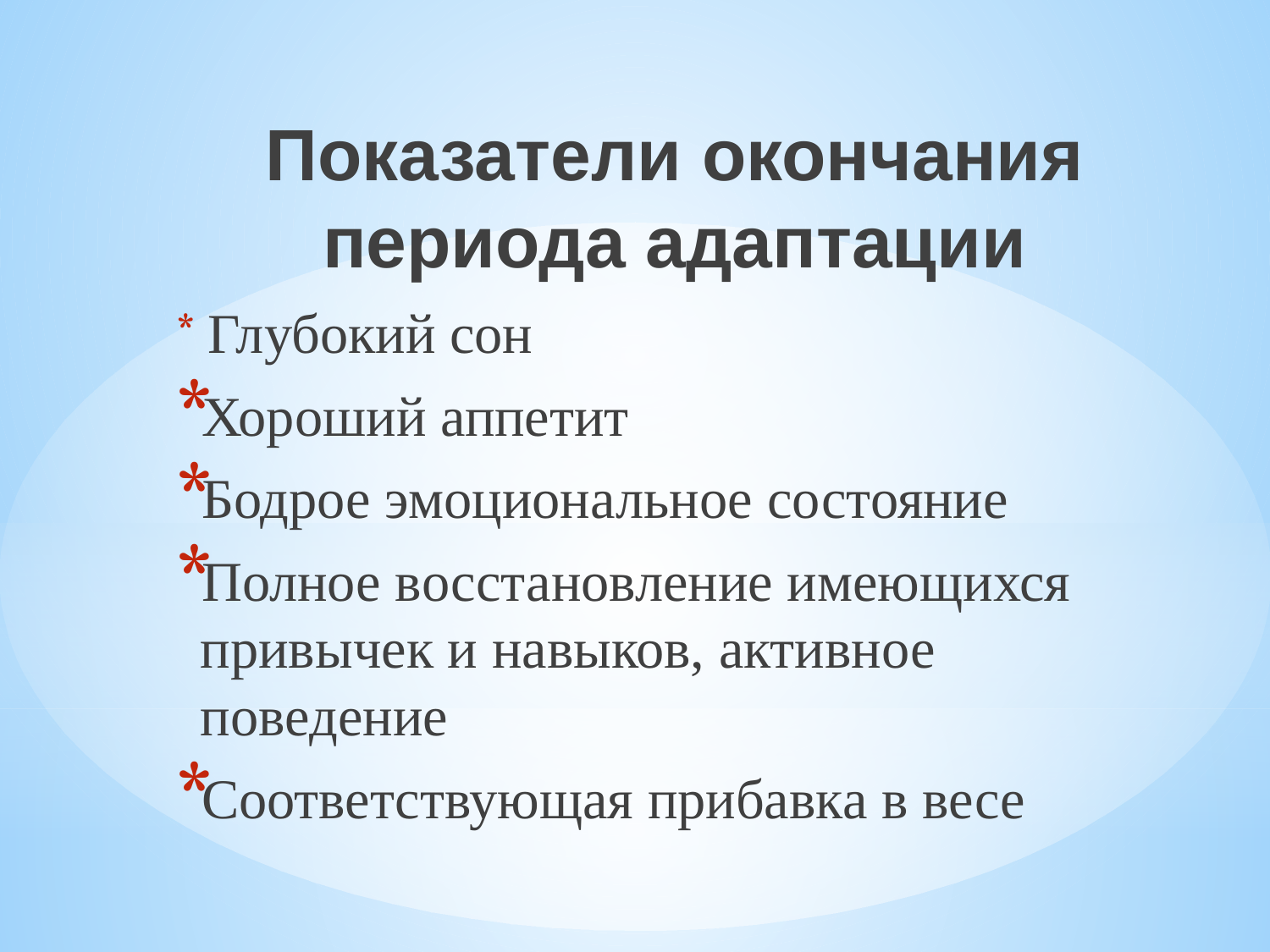

Показатели окончания периода адаптации
 Глубокий сон
Хороший аппетит
Бодрое эмоциональное состояние
Полное восстановление имеющихся привычек и навыков, активное поведение
Соответствующая прибавка в весе
#